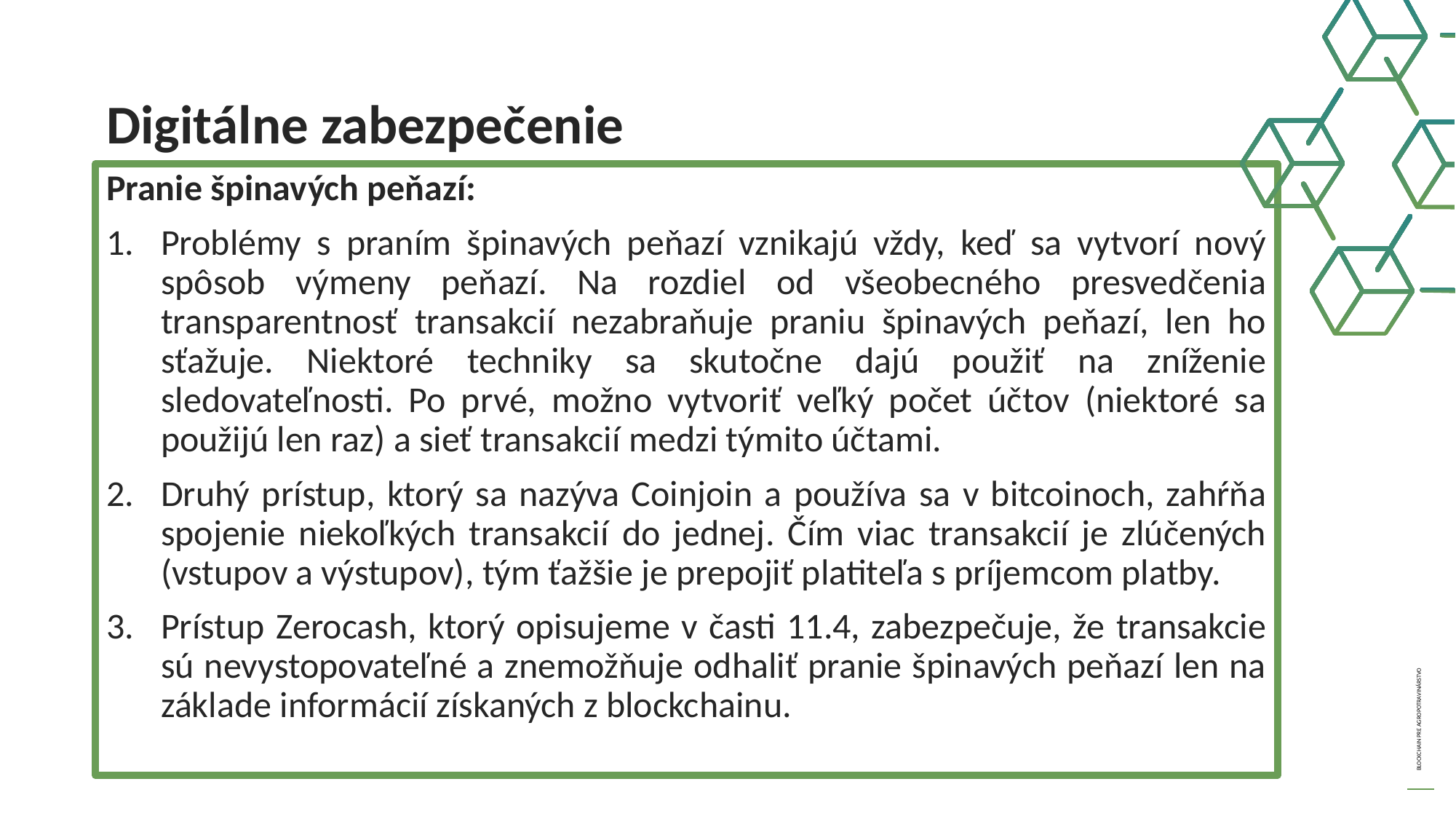

Digitálne zabezpečenie
Pranie špinavých peňazí:
Problémy s praním špinavých peňazí vznikajú vždy, keď sa vytvorí nový spôsob výmeny peňazí. Na rozdiel od všeobecného presvedčenia transparentnosť transakcií nezabraňuje praniu špinavých peňazí, len ho sťažuje. Niektoré techniky sa skutočne dajú použiť na zníženie sledovateľnosti. Po prvé, možno vytvoriť veľký počet účtov (niektoré sa použijú len raz) a sieť transakcií medzi týmito účtami.
Druhý prístup, ktorý sa nazýva Coinjoin a používa sa v bitcoinoch, zahŕňa spojenie niekoľkých transakcií do jednej. Čím viac transakcií je zlúčených (vstupov a výstupov), tým ťažšie je prepojiť platiteľa s príjemcom platby.
Prístup Zerocash, ktorý opisujeme v časti 11.4, zabezpečuje, že transakcie sú nevystopovateľné a znemožňuje odhaliť pranie špinavých peňazí len na základe informácií získaných z blockchainu.